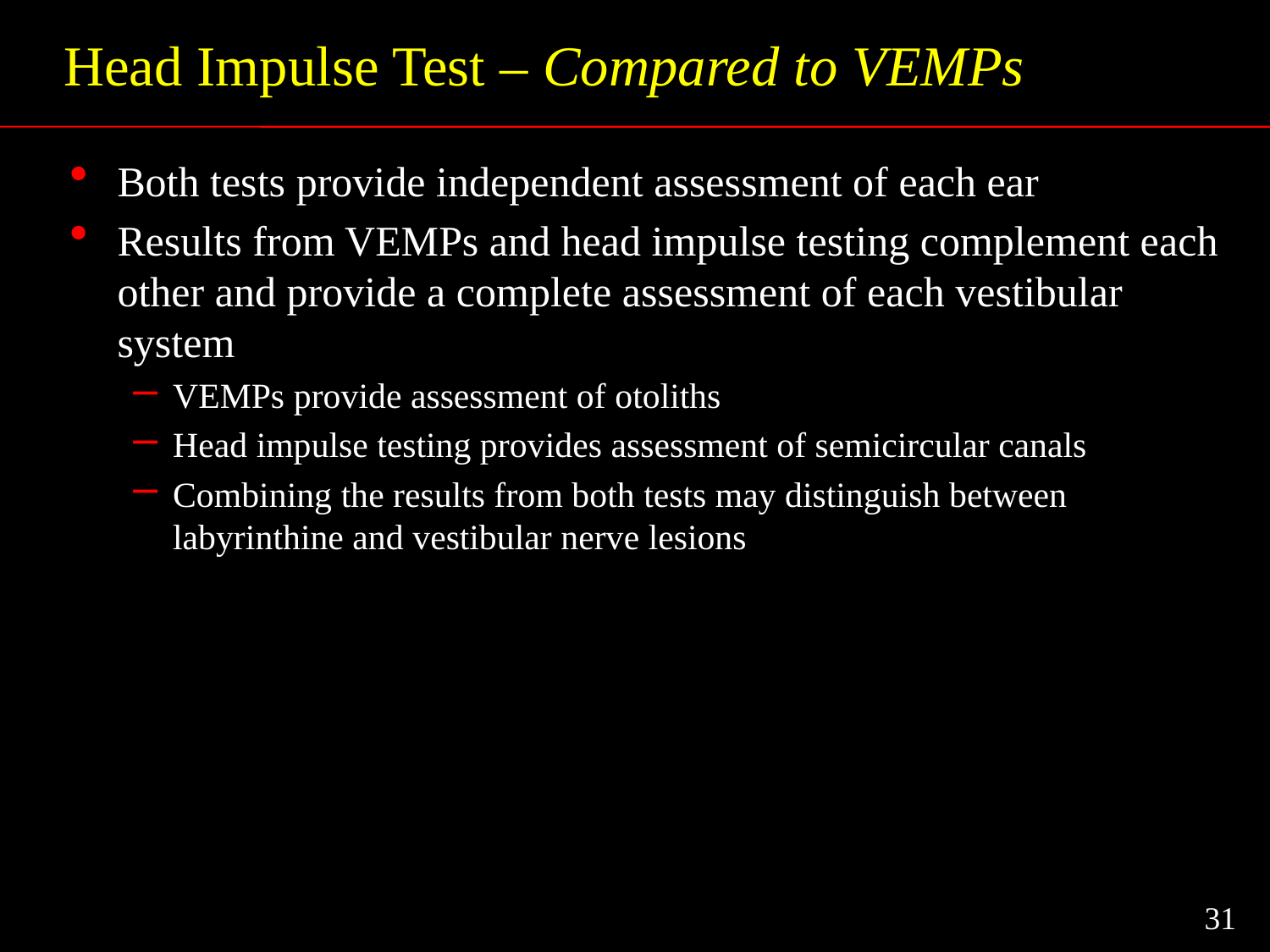

# Head Impulse Test – Compared to VEMPs
Both tests provide independent assessment of each ear
Results from VEMPs and head impulse testing complement each other and provide a complete assessment of each vestibular system
VEMPs provide assessment of otoliths
Head impulse testing provides assessment of semicircular canals
Combining the results from both tests may distinguish between labyrinthine and vestibular nerve lesions